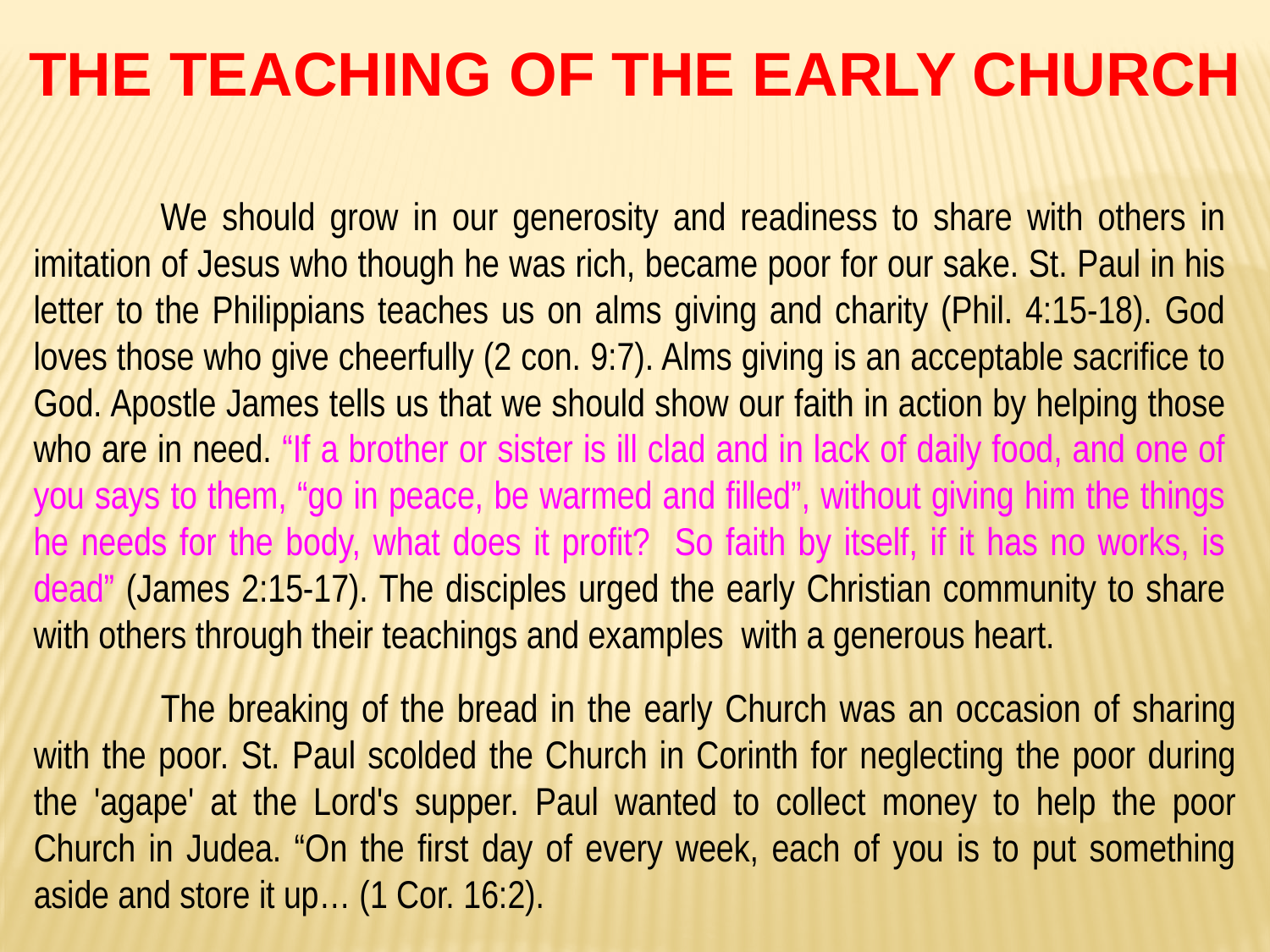

THE TEACHING OF THE EARLY CHURCH
	We should grow in our generosity and readiness to share with others in imitation of Jesus who though he was rich, became poor for our sake. St. Paul in his letter to the Philippians teaches us on alms giving and charity (Phil. 4:15-18). God loves those who give cheerfully (2 con. 9:7). Alms giving is an acceptable sacrifice to God. Apostle James tells us that we should show our faith in action by helping those who are in need. “If a brother or sister is ill clad and in lack of daily food, and one of you says to them, “go in peace, be warmed and filled”, without giving him the things he needs for the body, what does it profit?  So faith by itself, if it has no works, is dead” (James 2:15-17). The disciples urged the early Christian community to share with others through their teachings and examples  with a generous heart.
	The breaking of the bread in the early Church was an occasion of sharing with the poor. St. Paul scolded the Church in Corinth for neglecting the poor during the 'agape' at the Lord's supper. Paul wanted to collect money to help the poor Church in Judea. “On the first day of every week, each of you is to put something aside and store it up… (1 Cor. 16:2).